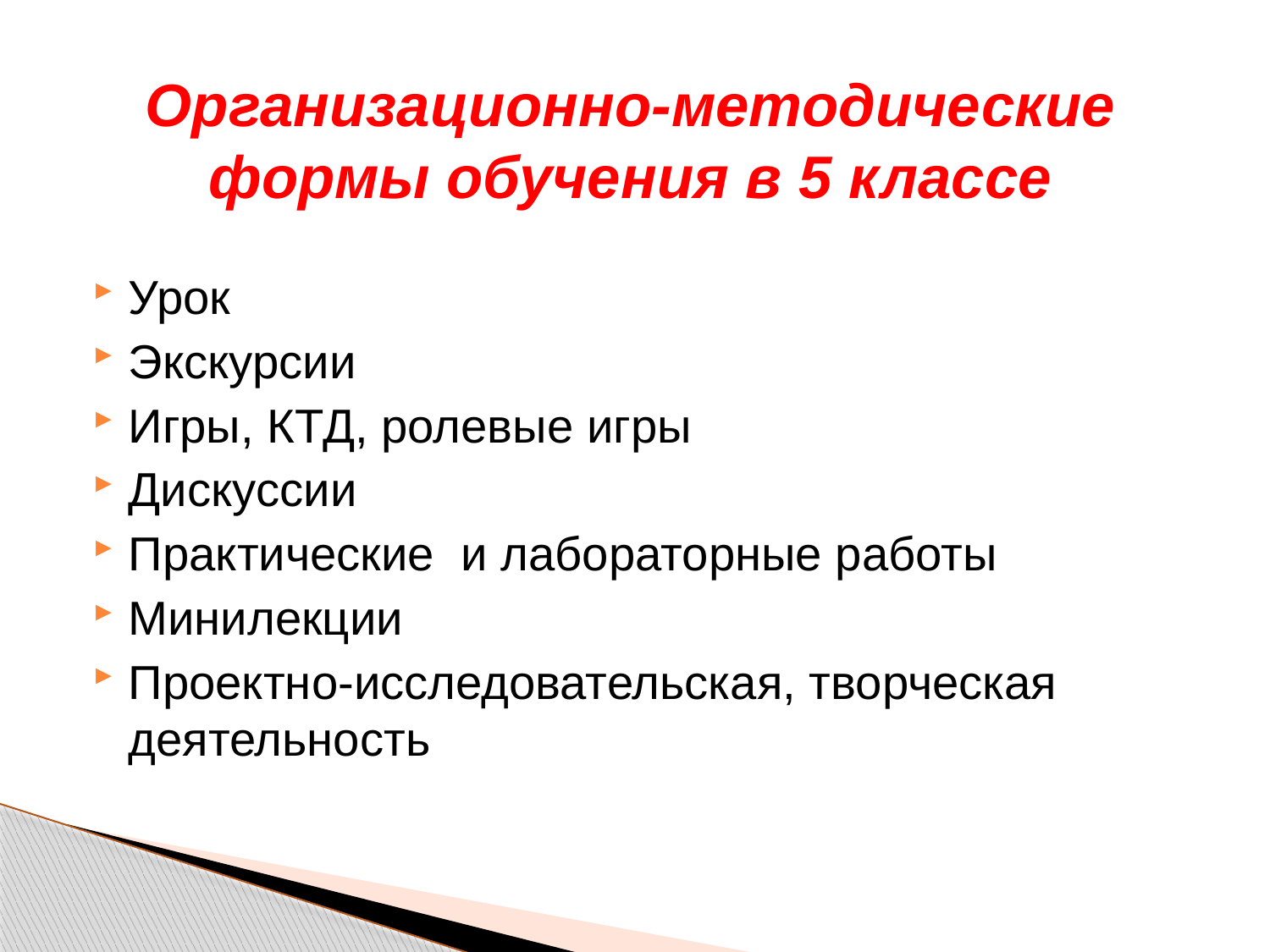

# Организационно-методические формы обучения в 5 классе

Урок
Экскурсии
Игры, КТД, ролевые игры
Дискуссии
Практические  и лабораторные работы
Минилекции
Проектно-исследовательская, творческая  деятельность